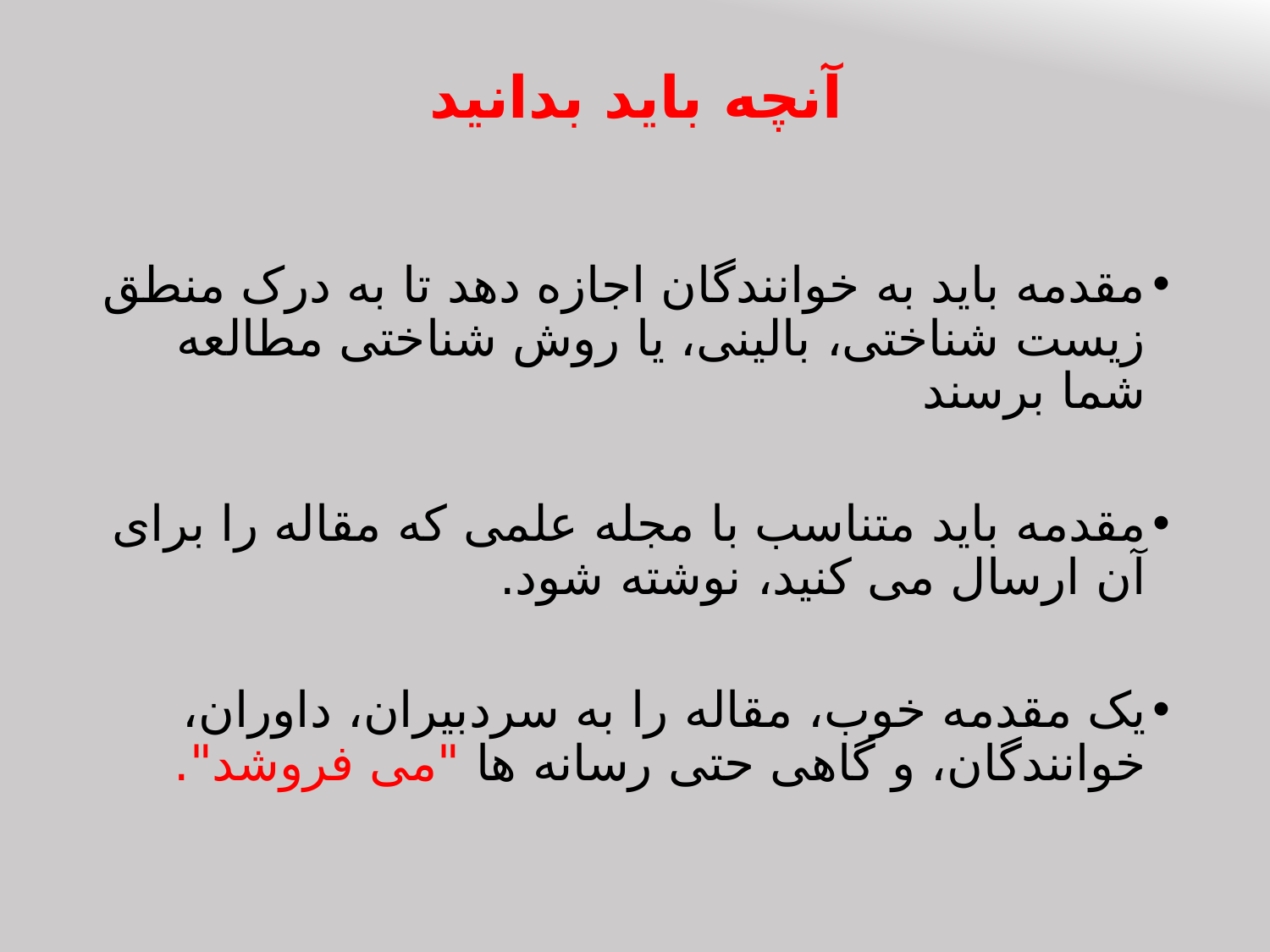

# آنچه باید بدانید
مقدمه باید به خوانندگان اجازه دهد تا به درک منطق زیست شناختی، بالینی، یا روش شناختی مطالعه شما برسند

مقدمه باید متناسب با مجله علمی که مقاله را برای آن ارسال می کنید، نوشته شود.

یک مقدمه خوب، مقاله را به سردبیران، داوران، خوانندگان، و گاهی حتی رسانه ها "می فروشد".